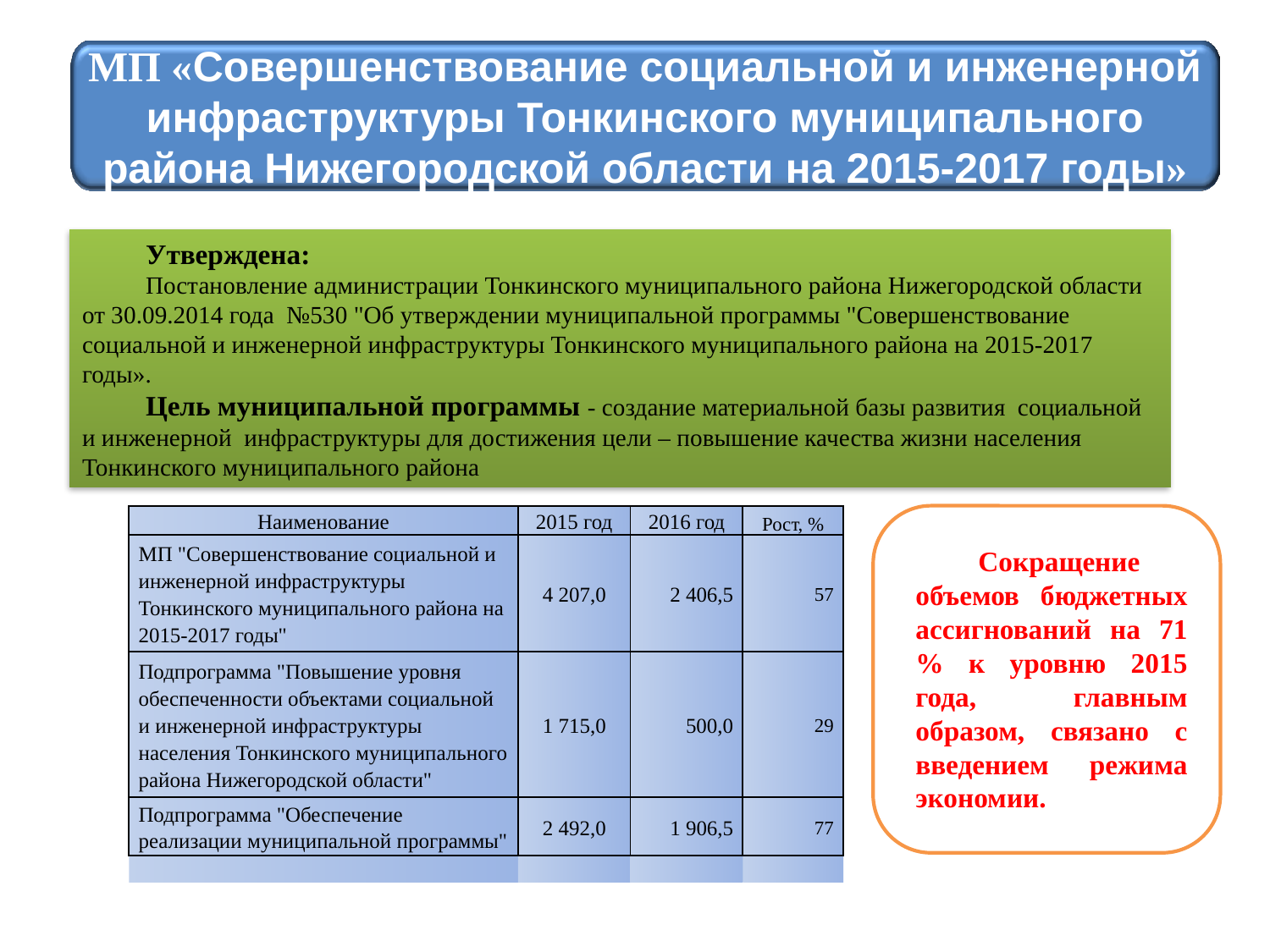

МП «Совершенствование социальной и инженерной инфраструктуры Тонкинского муниципального района Нижегородской области на 2015-2017 годы»
Утверждена:
Постановление администрации Тонкинского муниципального района Нижегородской области от 30.09.2014 года  №530 "Об утверждении муниципальной программы "Совершенствование социальной и инженерной инфраструктуры Тонкинского муниципального района на 2015-2017 годы».
Цель муниципальной программы - создание материальной базы развития  социальной и инженерной  инфраструктуры для достижения цели – повышение качества жизни населения Тонкинского муниципального района
| Наименование | 2015 год | 2016 год | Рост, % |
| --- | --- | --- | --- |
| МП "Совершенствование социальной и инженерной инфраструктуры Тонкинского муниципального района на 2015-2017 годы" | 4 207,0 | 2 406,5 | 57 |
| Подпрограмма "Повышение уровня обеспеченности объектами социальной и инженерной инфраструктуры населения Тонкинского муниципального района Нижегородской области" | 1 715,0 | 500,0 | 29 |
| Подпрограмма "Обеспечение реализации муниципальной программы" | 2 492,0 | 1 906,5 | 77 |
|  |  |  |  |

Сокращение объемов бюджетных ассигнований на 71 % к уровню 2015 года, главным образом, связано с введением режима экономии.